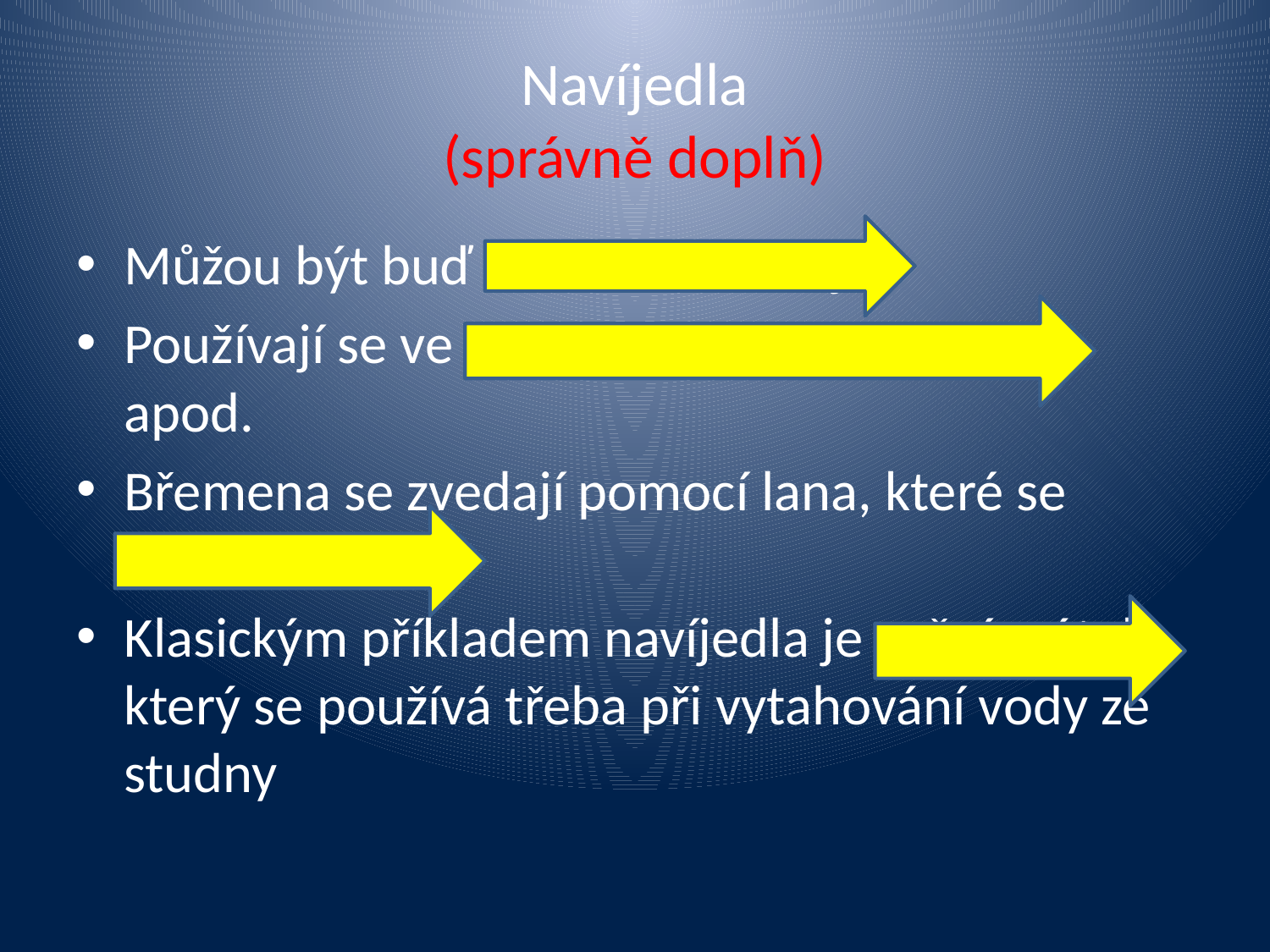

# Navíjedla (správně doplň)

Můžou být buď ruční nebo strojní
Používají se ve stavebnictví, při montážích apod.
Břemena se zvedají pomocí lana, které se navíjí na buben
Klasickým příkladem navíjedla je ruční vrátek, který se používá třeba při vytahování vody ze studny